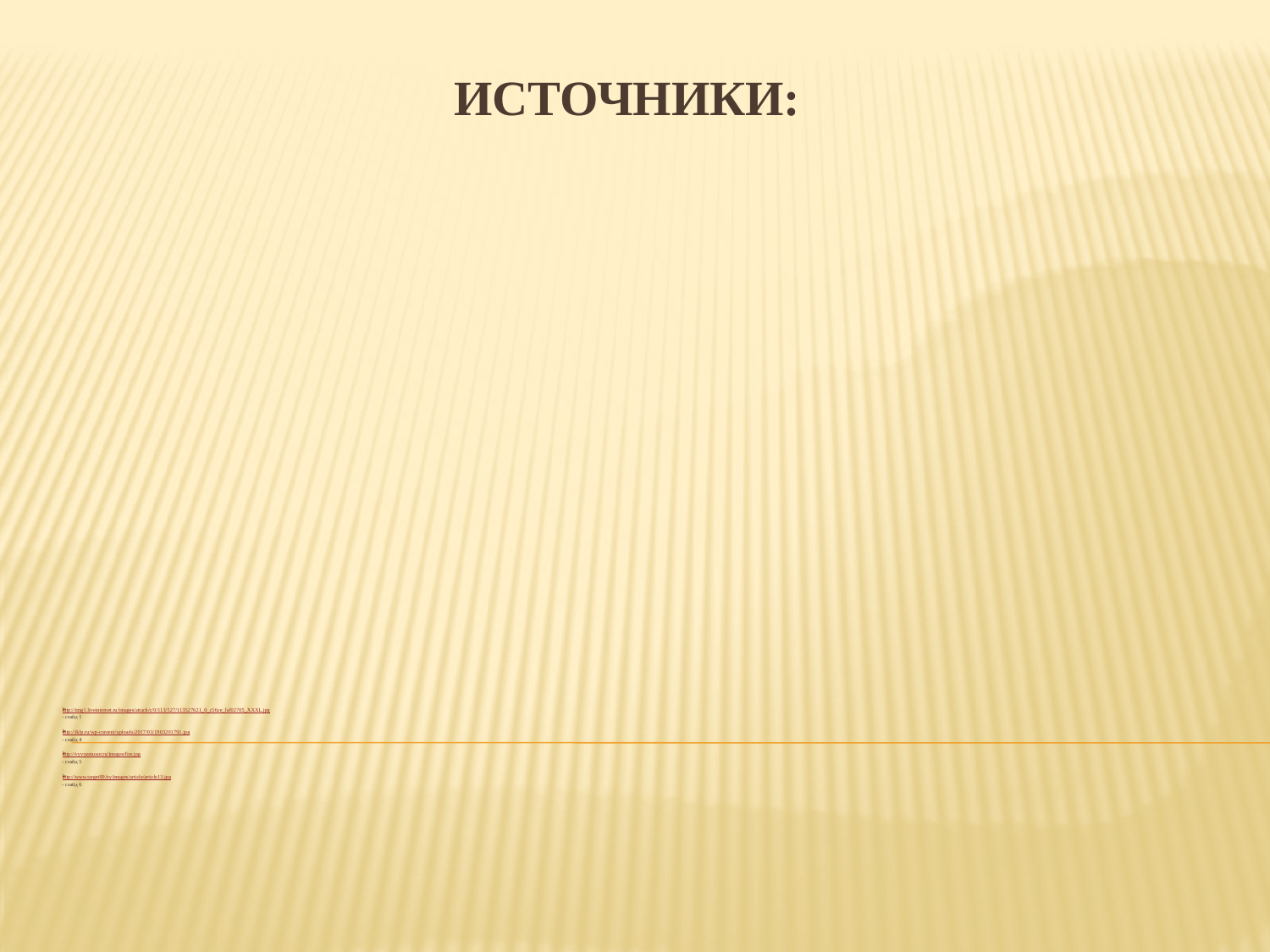

# Источники:

http://img1.liveinternet.ru/images/attach/c/0/113/527/113527621_0_c56ce_faf02705_XXXL.jpg
- слайд 1

http://iklp.ru/wp-content/uploads/2017/03/1903201791.jpg
- слайд 4

http://vyvozmusor.ru/images/fire.jpg
- слайд 5

http://www.target99.by/images/article/article13.jpg
- слайд 6